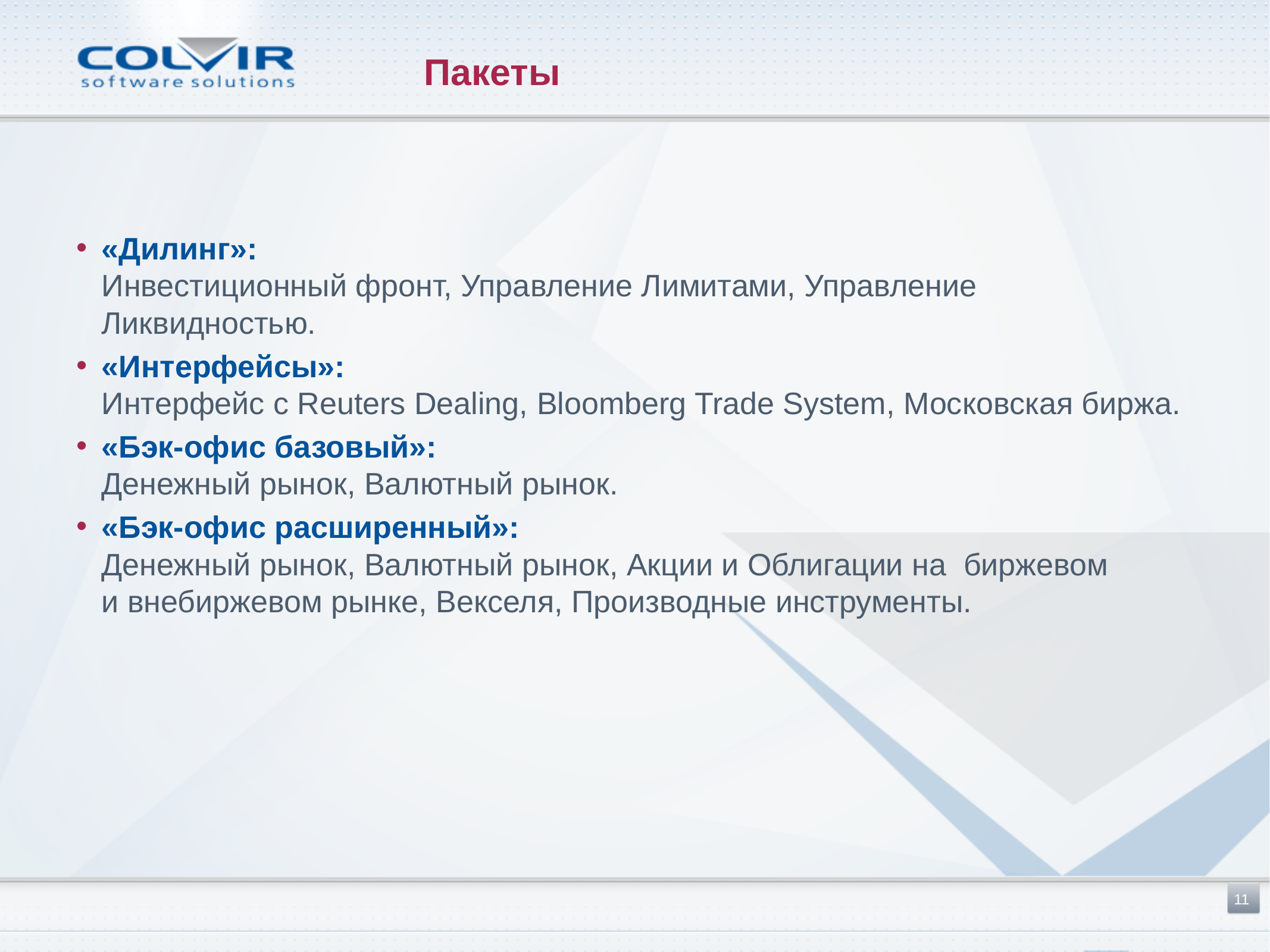

# Пакеты
«Дилинг»:                                                                                    Инвестиционный фронт, Управление Лимитами, Управление Ликвидностью.
«Интерфейсы»:                                                                                     Интерфейс с Reuters Dealing, Bloomberg Trade System, Московская биржа.
«Бэк-офис базовый»:                                                                            Денежный рынок, Валютный рынок.
«Бэк-офис расширенный»:                                                                           Денежный рынок, Валютный рынок, Акции и Облигации на  биржевом        и внебиржевом рынке, Векселя, Производные инструменты.
11